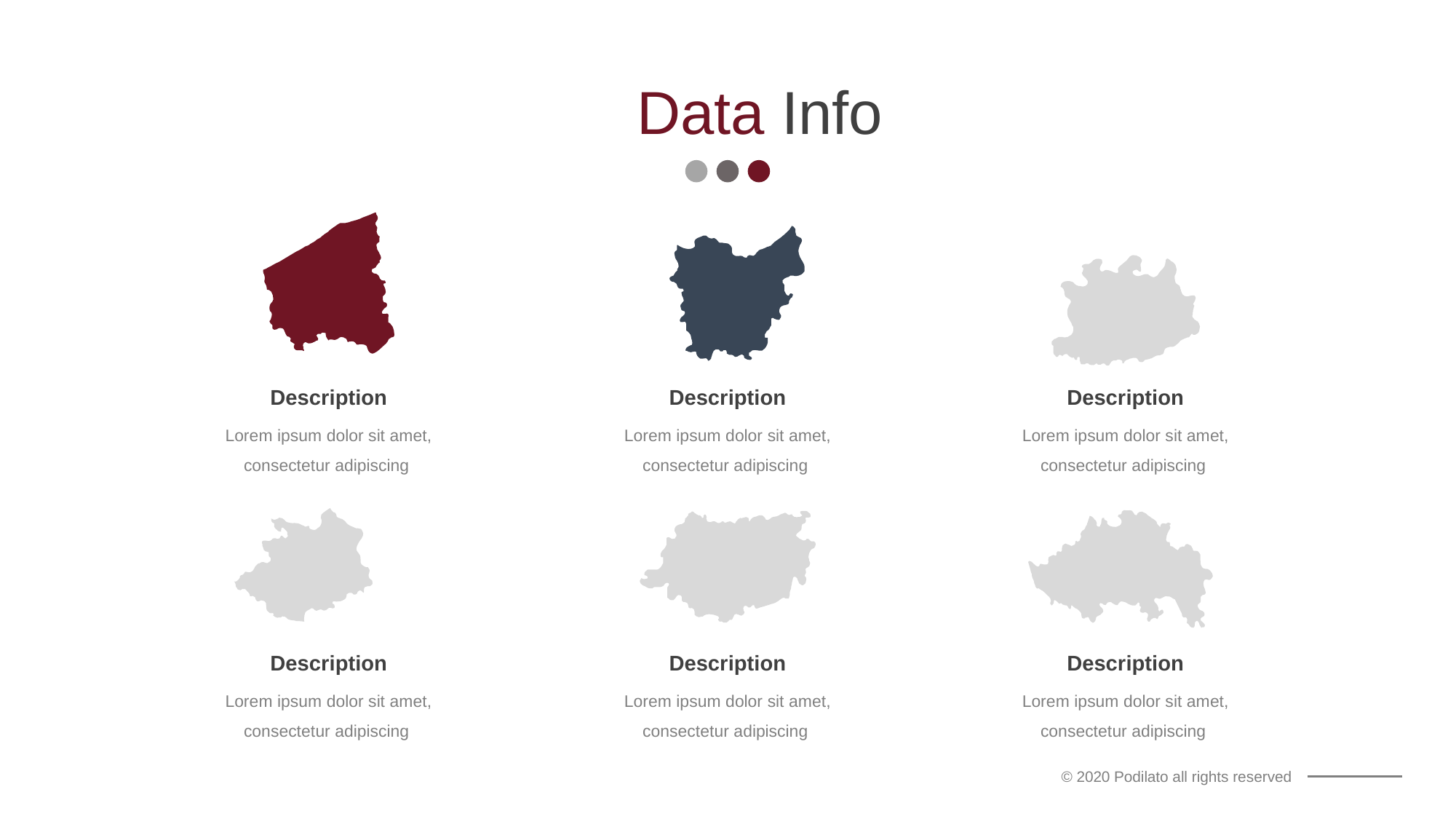

Data Info

Description
Description
Description
Lorem ipsum dolor sit amet, consectetur adipiscing
Lorem ipsum dolor sit amet, consectetur adipiscing
Lorem ipsum dolor sit amet, consectetur adipiscing

Description
Description
Description
Lorem ipsum dolor sit amet, consectetur adipiscing
Lorem ipsum dolor sit amet, consectetur adipiscing
Lorem ipsum dolor sit amet, consectetur adipiscing
© 2020 Podilato all rights reserved